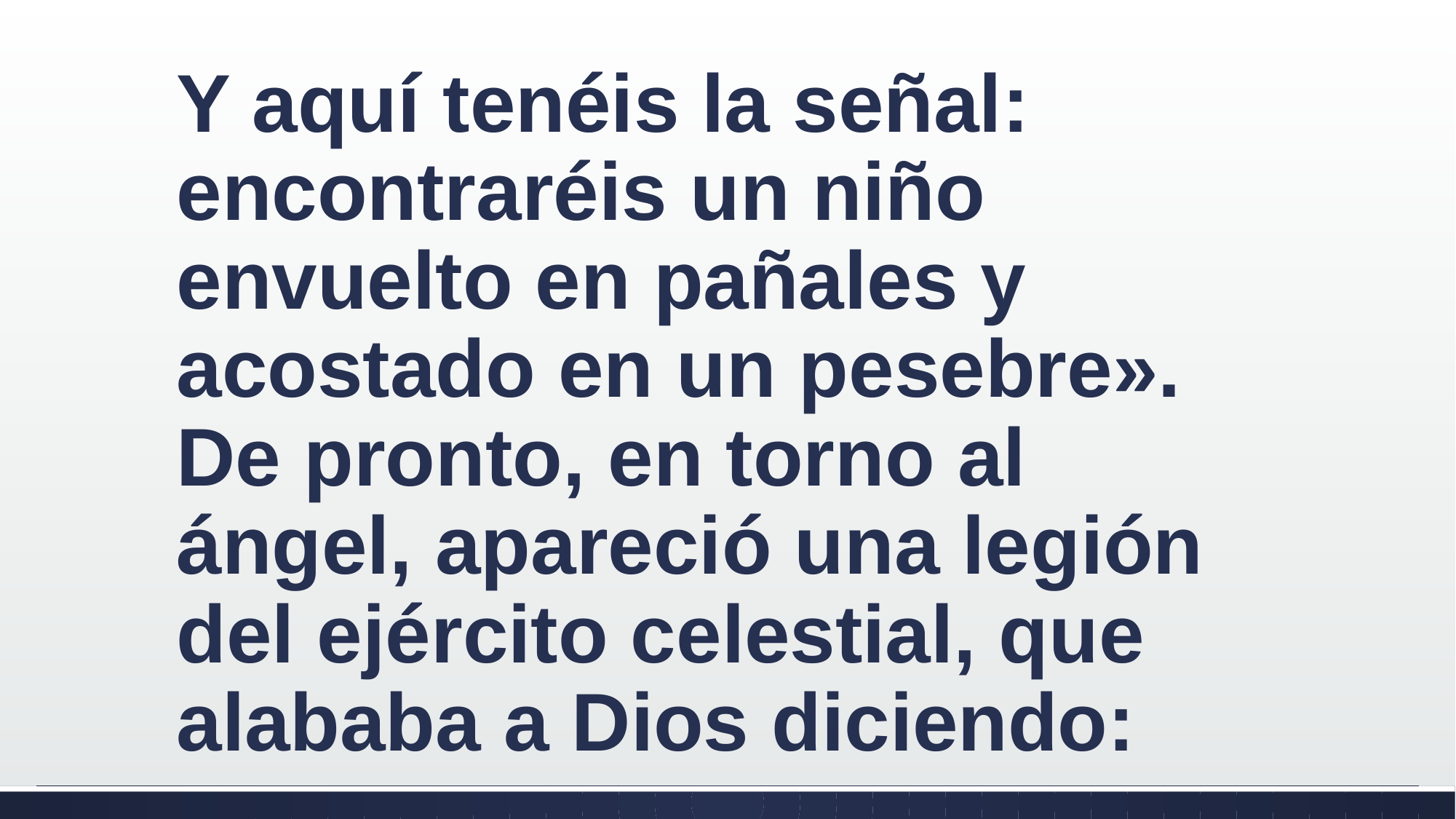

#
Y aquí tenéis la señal: encontraréis un niño envuelto en pañales y acostado en un pesebre». De pronto, en torno al ángel, apareció una legión del ejército celestial, que alababa a Dios diciendo: